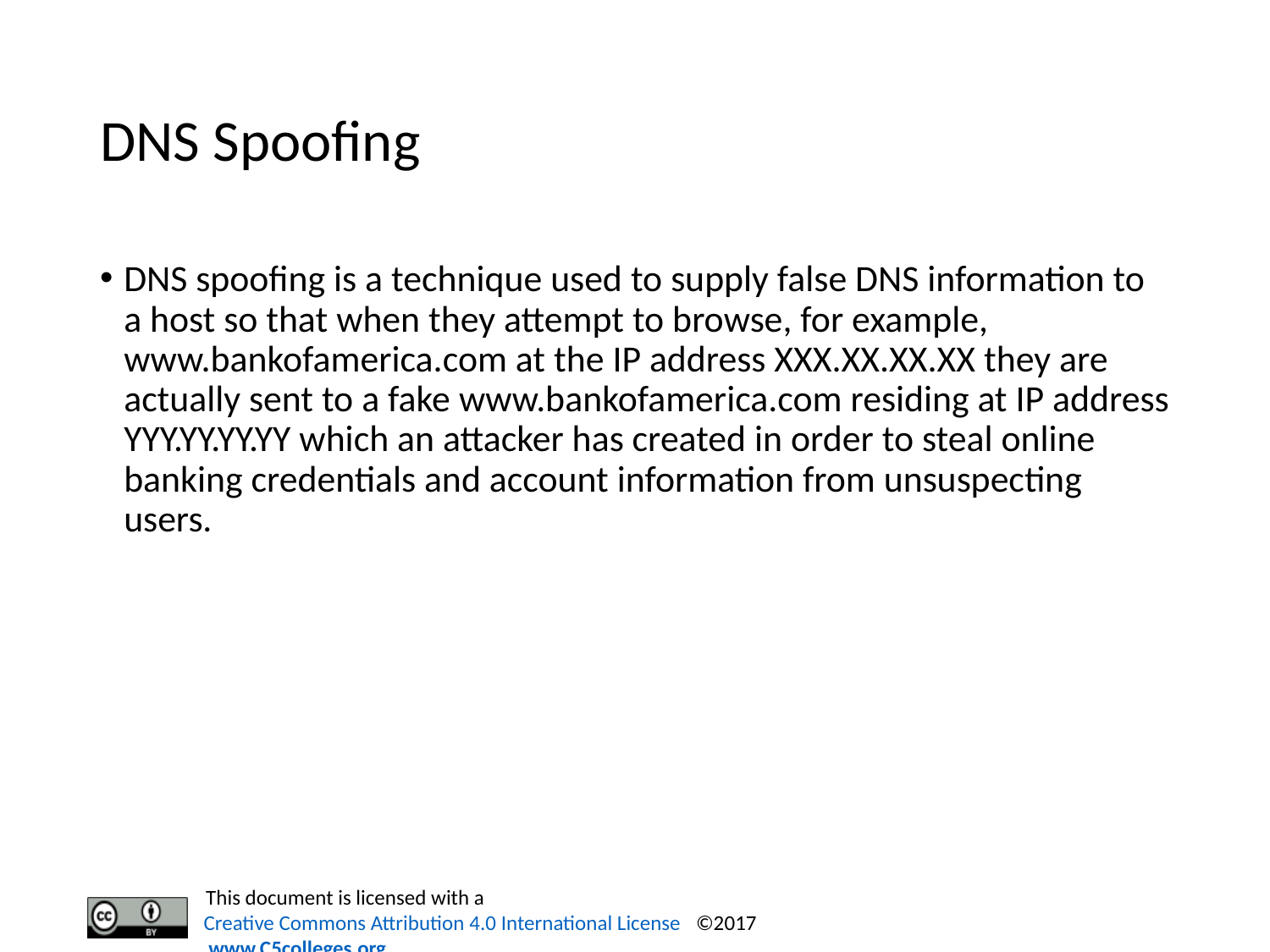

# DNS Spoofing
DNS spoofing is a technique used to supply false DNS information to a host so that when they attempt to browse, for example, www.bankofamerica.com at the IP address XXX.XX.XX.XX they are actually sent to a fake www.bankofamerica.com residing at IP address YYY.YY.YY.YY which an attacker has created in order to steal online banking credentials and account information from unsuspecting users.